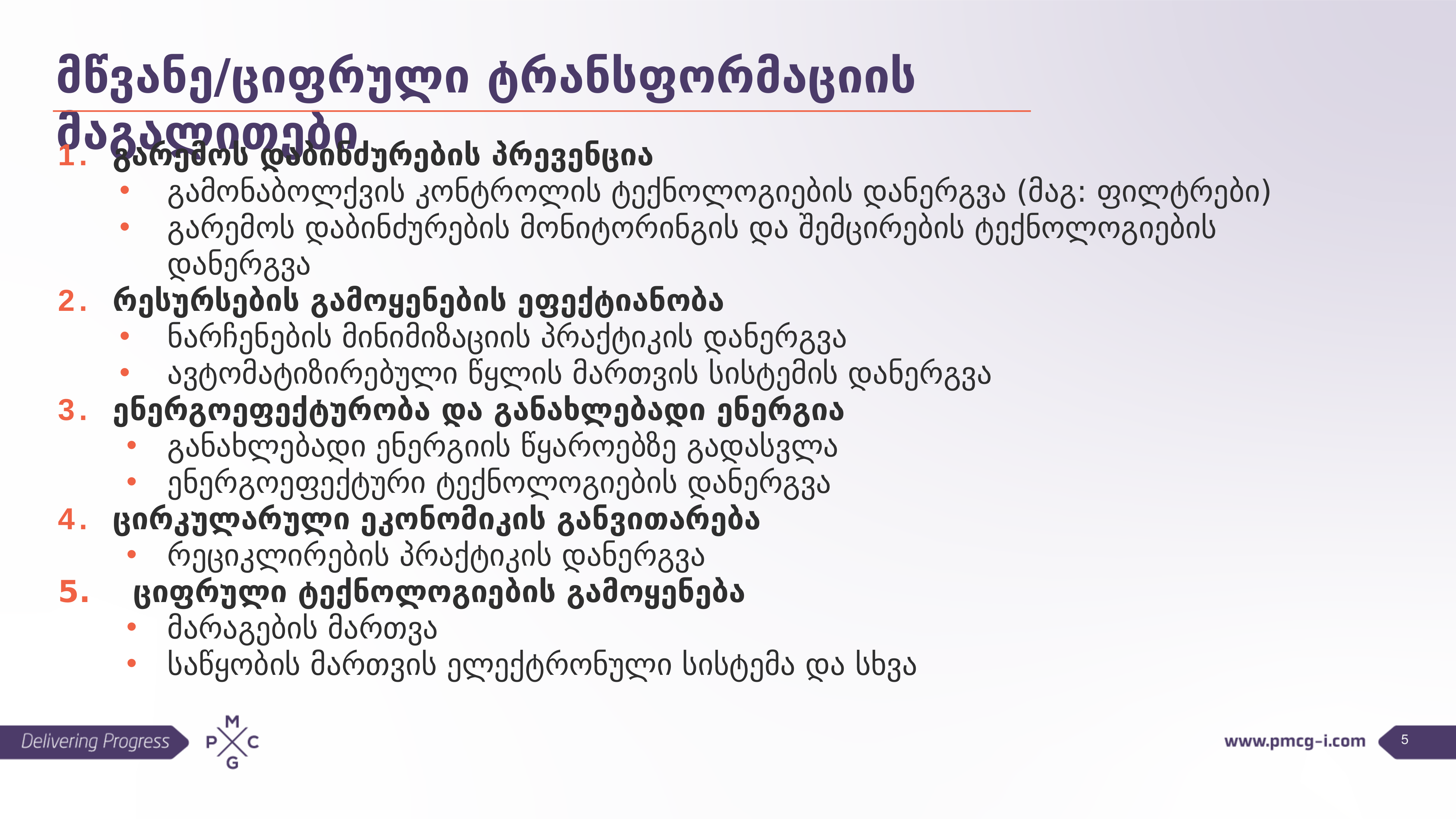

მწვანე/ციფრული ტრანსფორმაციის მაგალითები

გარემოს დაბინძურების პრევენცია
გამონაბოლქვის კონტროლის ტექნოლოგიების დანერგვა (მაგ: ფილტრები)
გარემოს დაბინძურების მონიტორინგის და შემცირების ტექნოლოგიების დანერგვა
რესურსების გამოყენების ეფექტიანობა
ნარჩენების მინიმიზაციის პრაქტიკის დანერგვა
ავტომატიზირებული წყლის მართვის სისტემის დანერგვა
ენერგოეფექტურობა და განახლებადი ენერგია
განახლებადი ენერგიის წყაროებზე გადასვლა
ენერგოეფექტური ტექნოლოგიების დანერგვა
ცირკულარული ეკონომიკის განვითარება
რეციკლირების პრაქტიკის დანერგვა
5.    ციფრული ტექნოლოგიების გამოყენება
მარაგების მართვა
საწყობის მართვის ელექტრონული სისტემა და სხვა
5